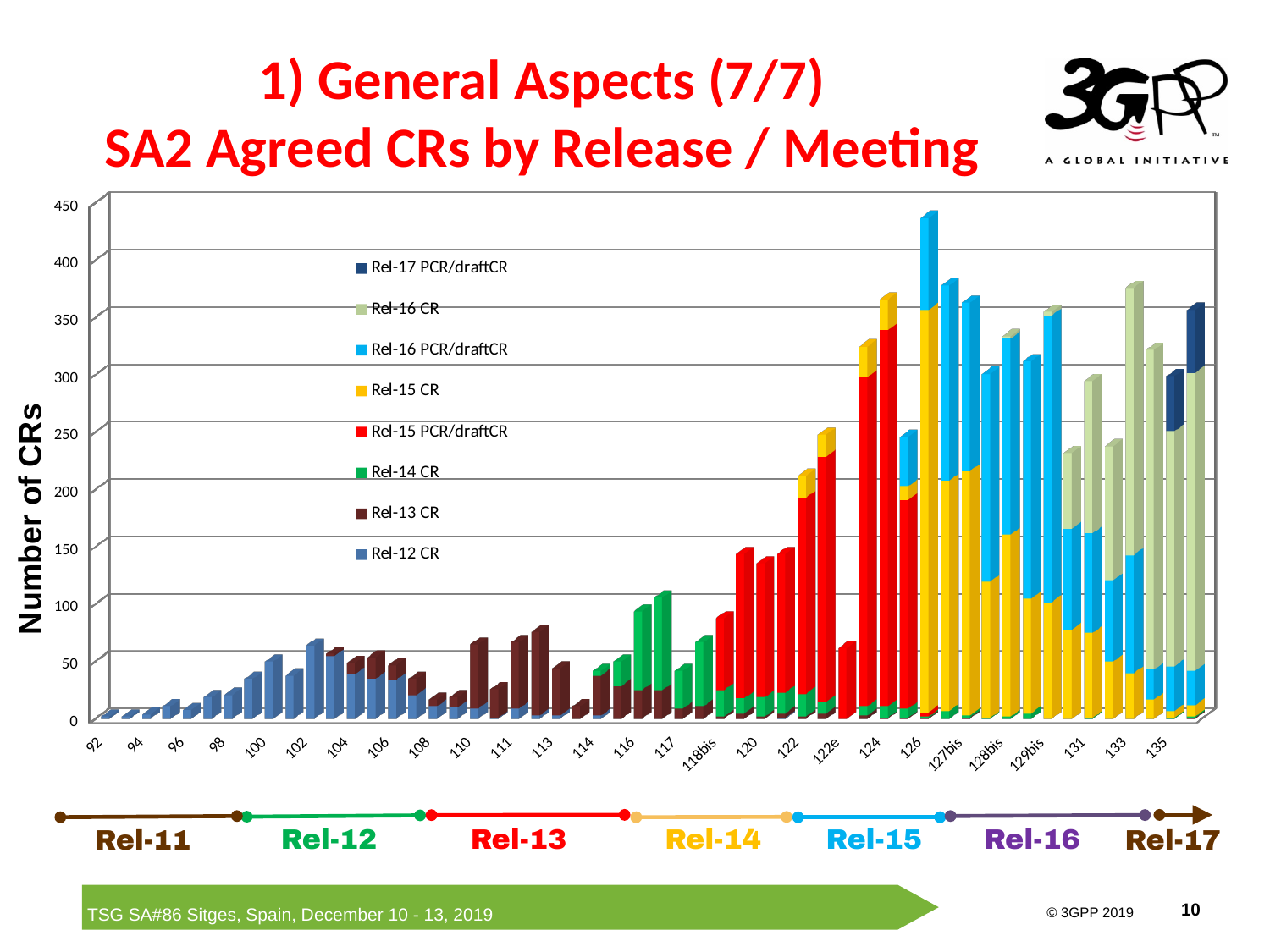

# 1) General Aspects (7/7) SA2 Agreed CRs by Release / Meeting

[unsupported chart]

Number of CRs
Rel-14
Rel-12
Rel-15
Rel-13
Rel-16
Rel-11
Rel-17